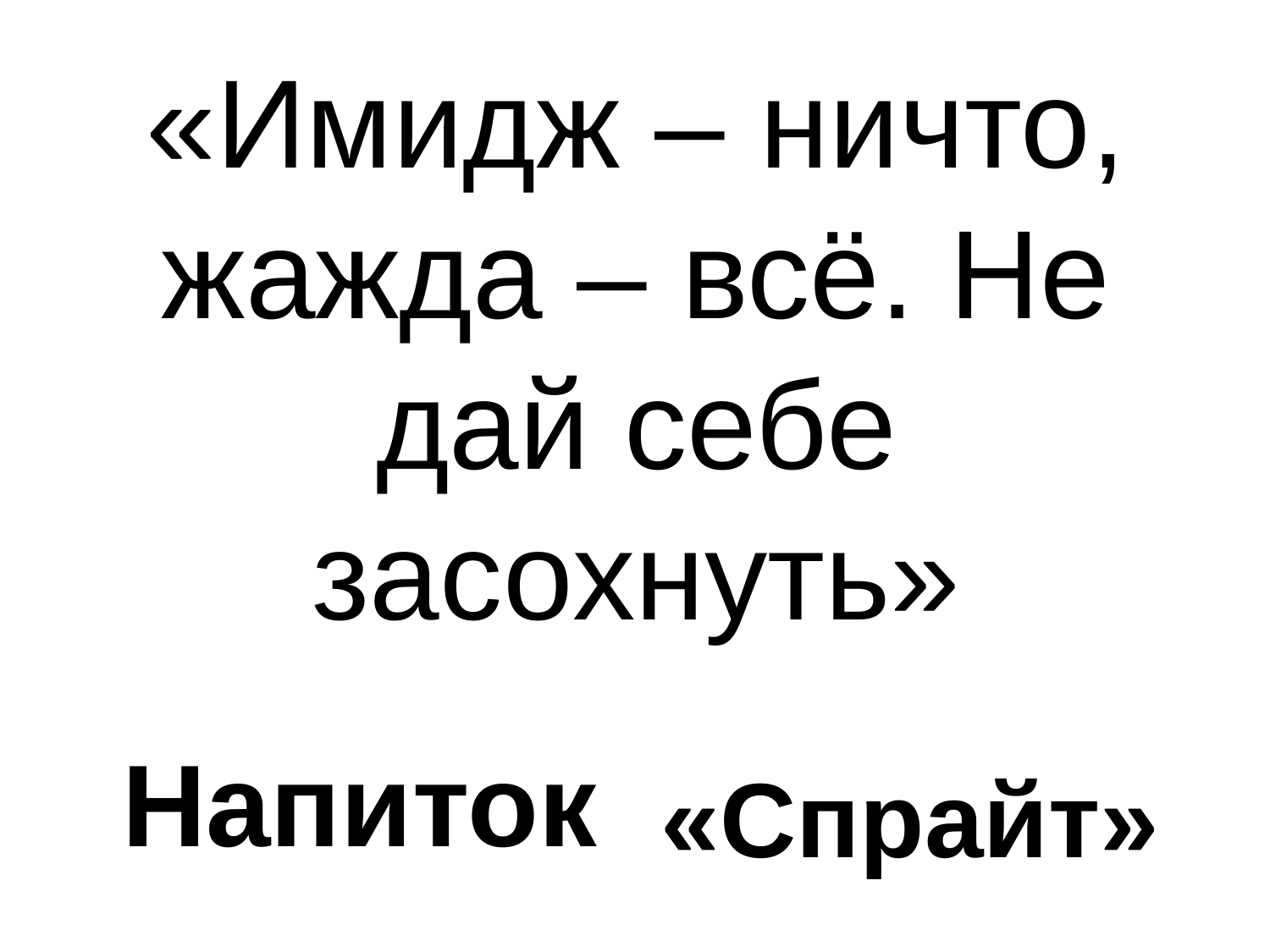

«Имидж – ничто, жажда – всё. Не дай себе засохнуть»
# Напиток
«Спрайт»